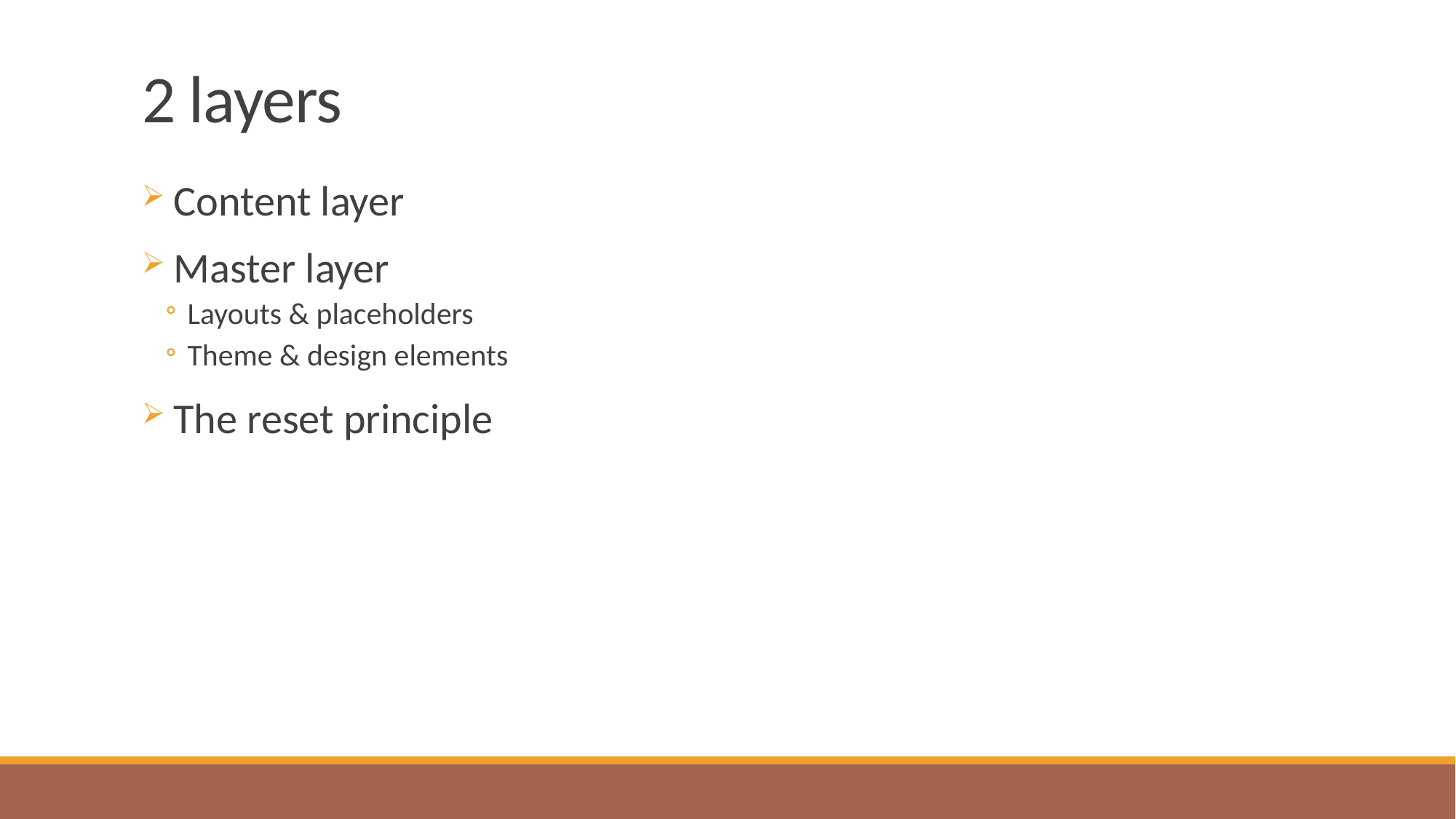

# 2 layers
Content layer
Master layer
Layouts & placeholders
Theme & design elements
The reset principle